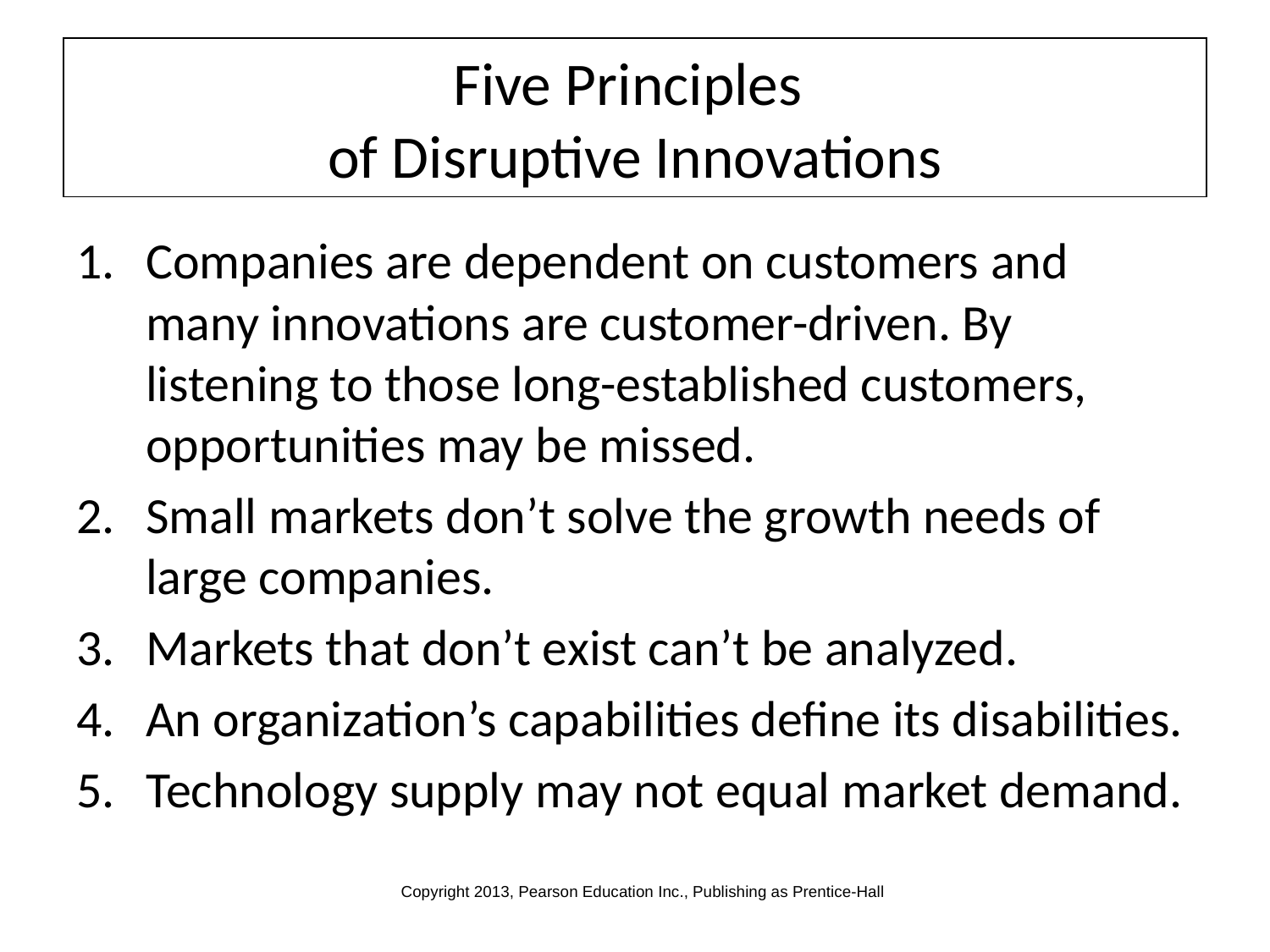

# Five Principles of Disruptive Innovations
Companies are dependent on customers and many innovations are customer-driven. By listening to those long-established customers, opportunities may be missed.
Small markets don’t solve the growth needs of large companies.
Markets that don’t exist can’t be analyzed.
An organization’s capabilities define its disabilities.
Technology supply may not equal market demand.

Copyright 2013, Pearson Education Inc., Publishing as Prentice-Hall